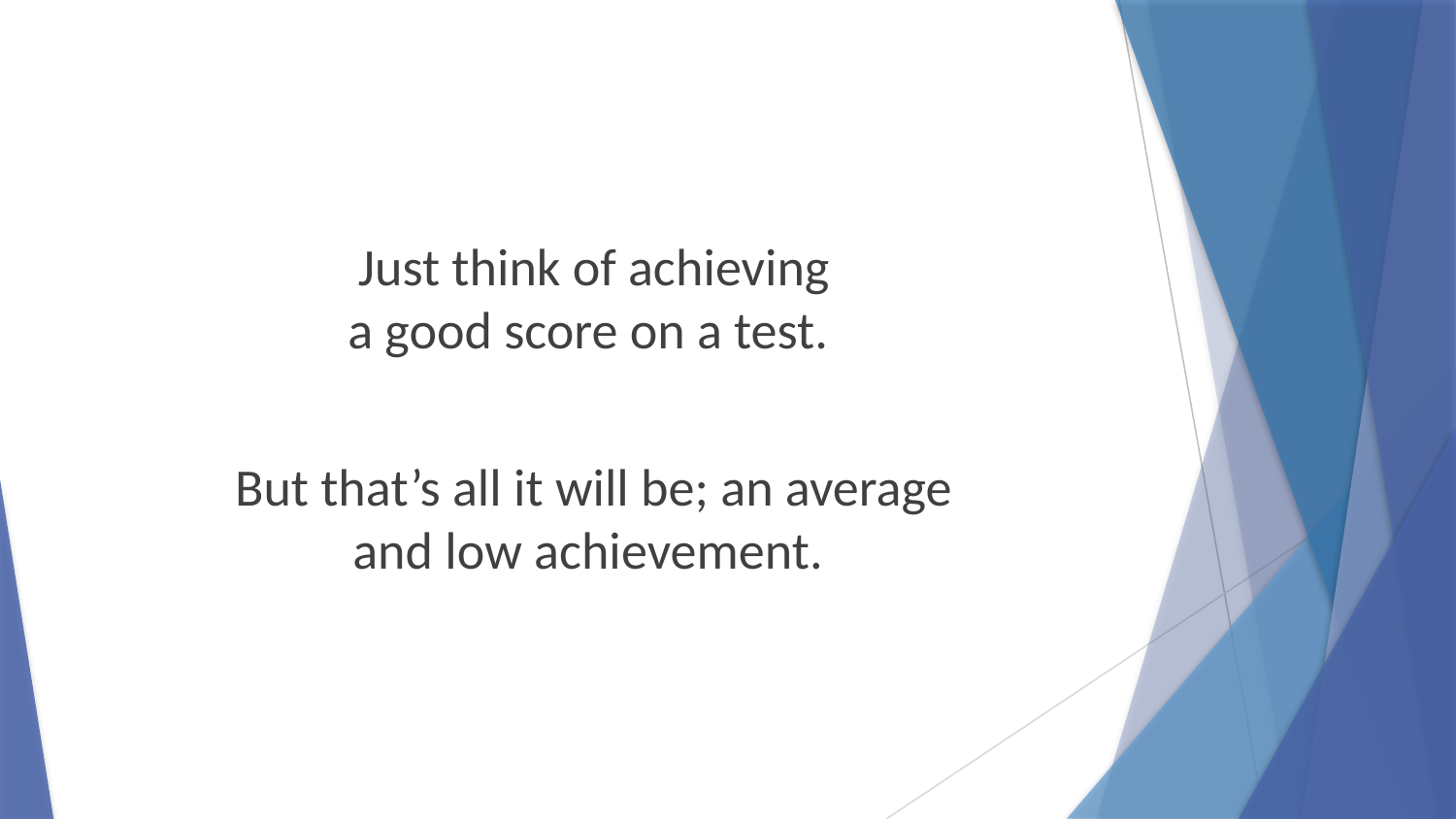

Just think of achieving
a good score on a test.

But that’s all it will be; an average
and low achievement.